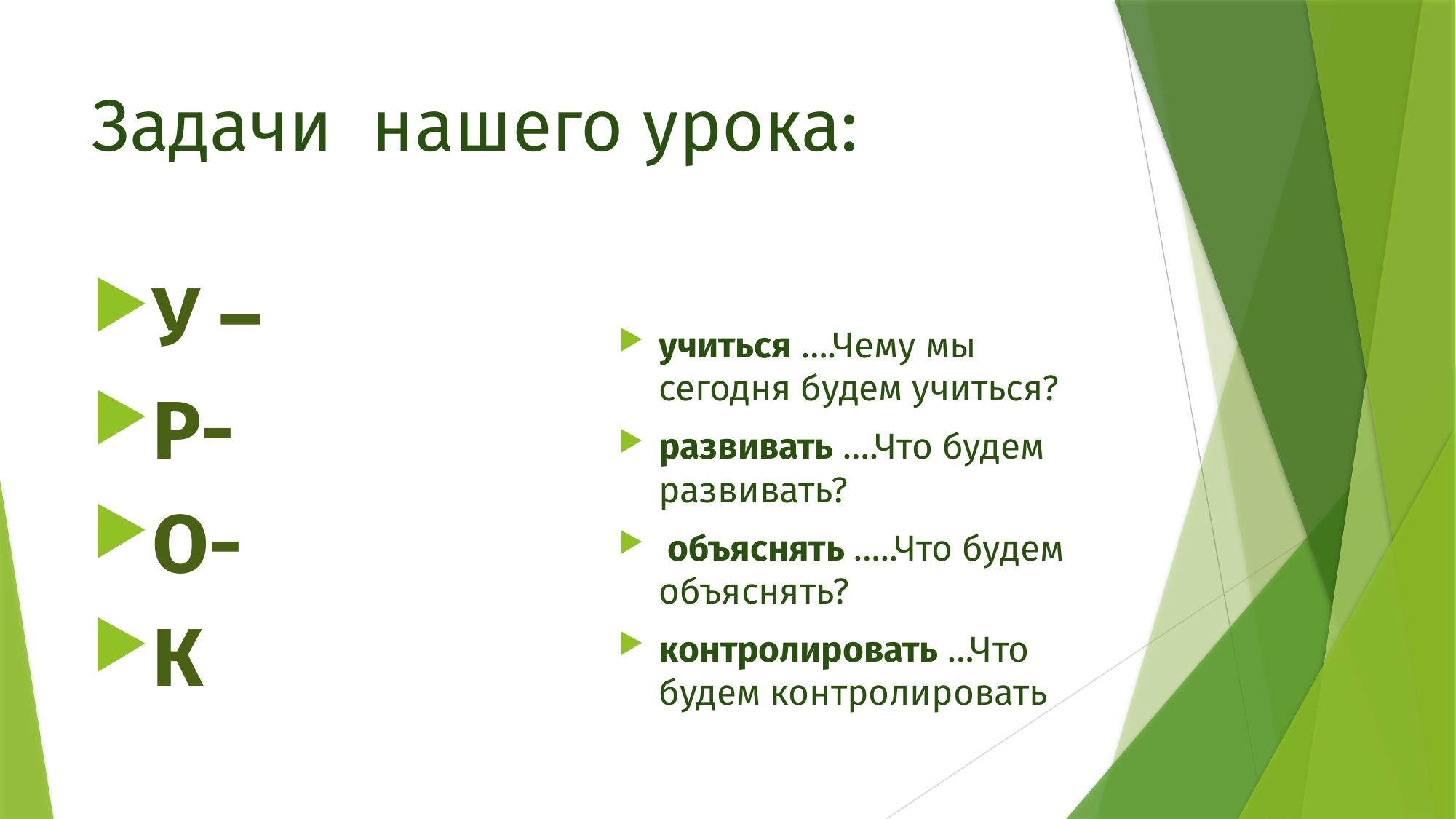

# Задачи  нашего урока:
У –
Р-
О-
К

учиться ….Чему мы сегодня будем учиться?
развивать ….Что будем развивать?
 объяснять …..Что будем объяснять?
контролировать …Что будем контролировать